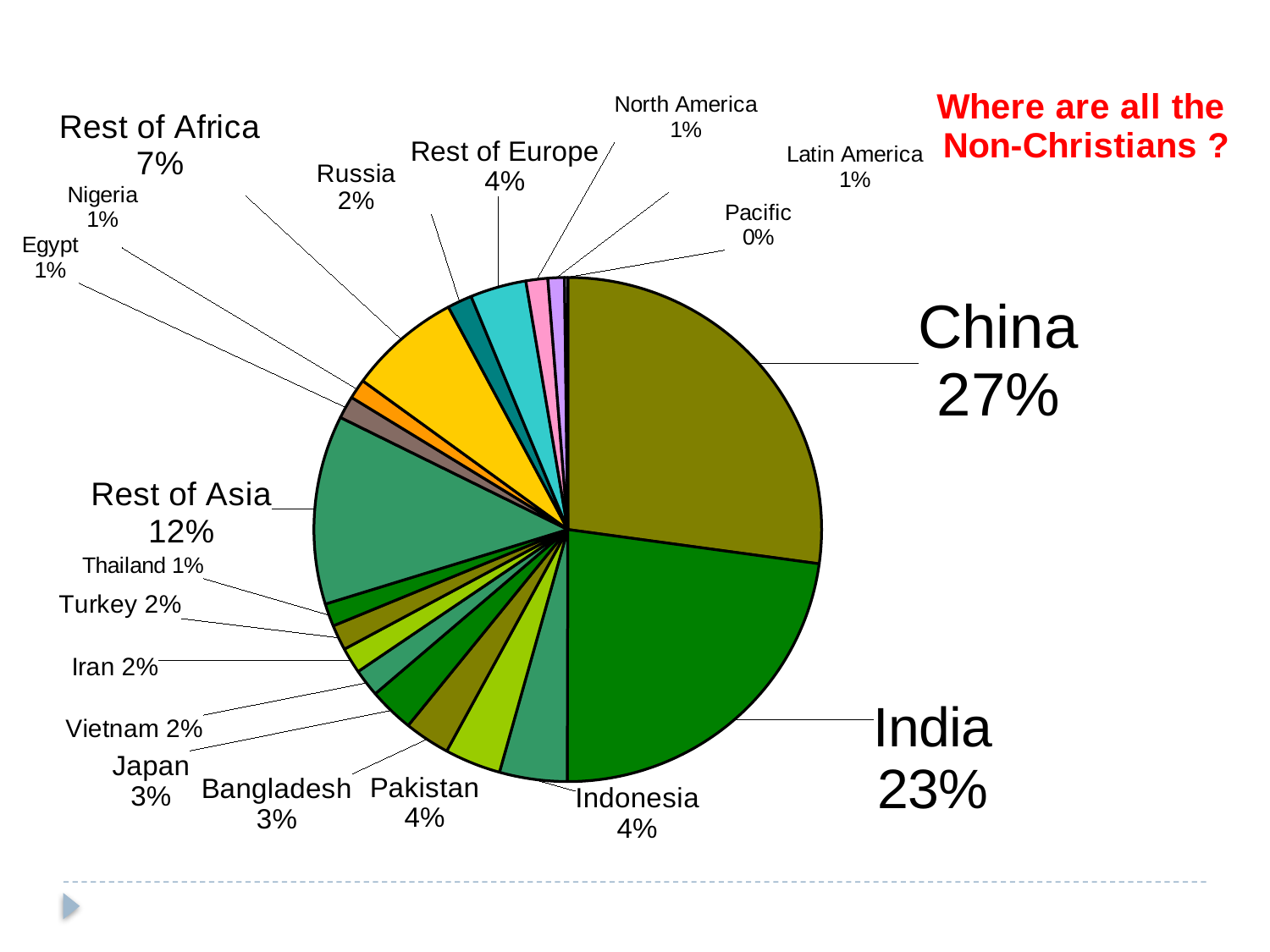

### Chart: Where are all the
Non-Christians ?

| Category |  |
|---|---|
| China | 1.1135999999999997 |
| India | 0.9370000000000002 |
| Indonesia | 0.17640000000000003 |
| Pakistan | 0.14655 |
| Bangladesh | 0.11915999999999999 |
| Japan | 0.11808000000000002 |
| Vietnam | 0.07252200000000002 |
| Iran | 0.06779600000000004 |
| Turkey | 0.06679900000000003 |
| Thailand | 0.060024000000000015 |
| Rest of Asia | 0.4965570000000006 |
| Egypt | 0.05916000000000002 |
| Nigeria | 0.0517 |
| Africa (less Egypt & Nigeria) | 0.2938388000000001 |
| Russia | 0.06440000000000001 |
| Europe (less Russia) | 0.1465122 |
| North America | 0.0569664 |
| Latin America | 0.0430853 |
| Pacific | 0.008357100000000004 |